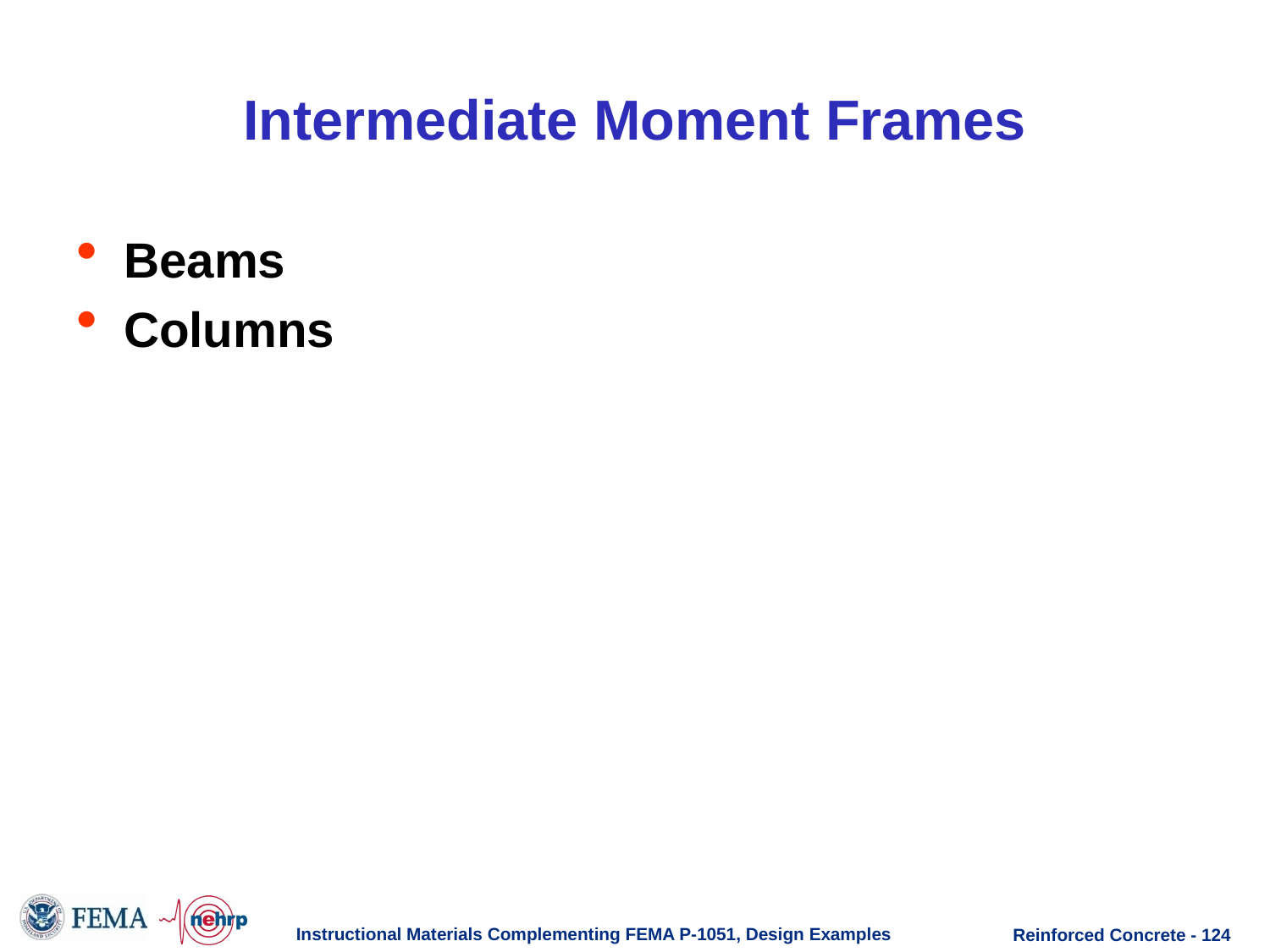

# Intermediate Moment Frames
Beams
Columns
Instructional Materials Complementing FEMA P-1051, Design Examples